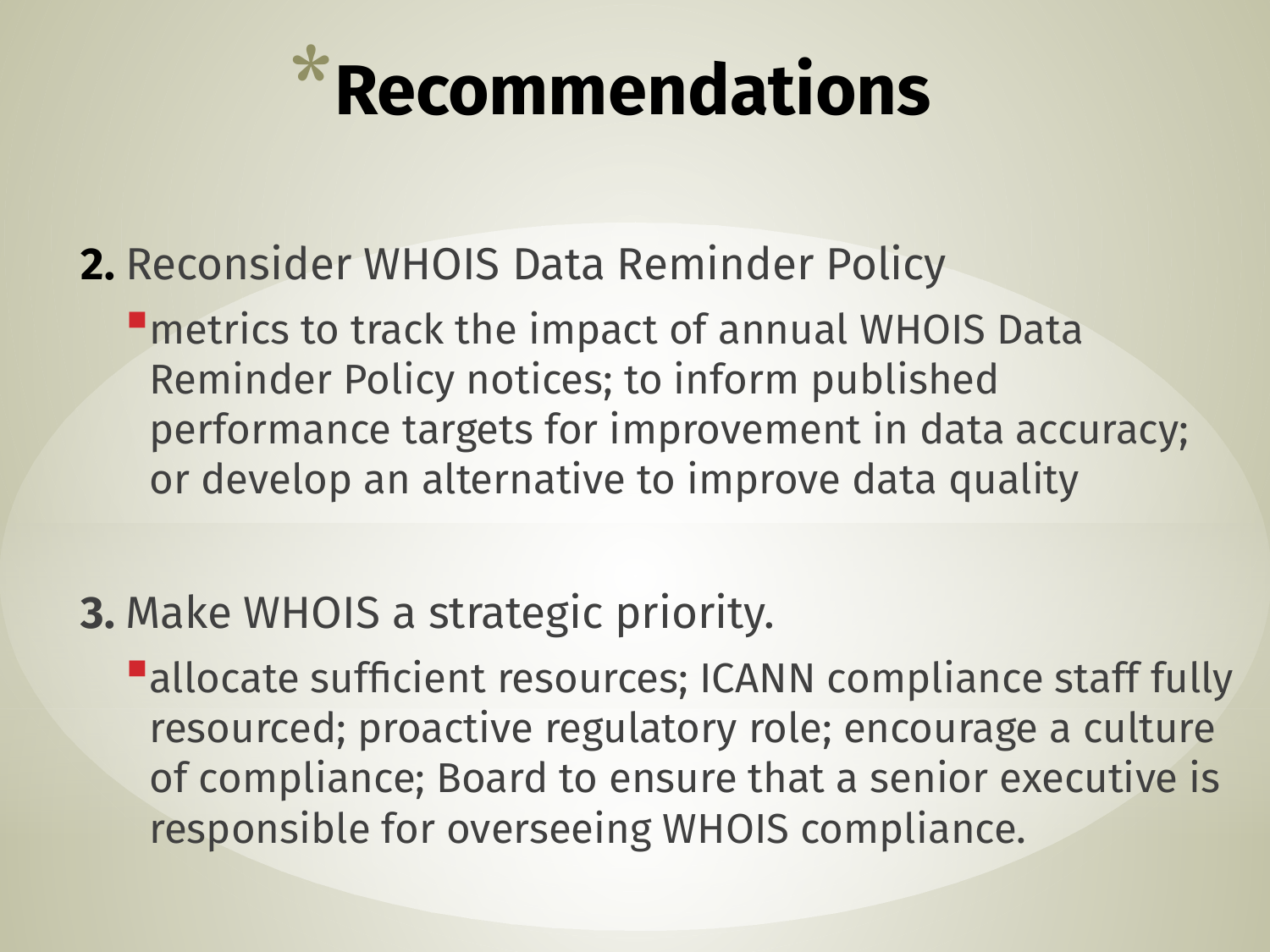

# Recommendations
2. Reconsider WHOIS Data Reminder Policy
metrics to track the impact of annual WHOIS Data Reminder Policy notices; to inform published performance targets for improvement in data accuracy; or develop an alternative to improve data quality

3. Make WHOIS a strategic priority.
allocate sufficient resources; ICANN compliance staff fully resourced; proactive regulatory role; encourage a culture of compliance; Board to ensure that a senior executive is responsible for overseeing WHOIS compliance.